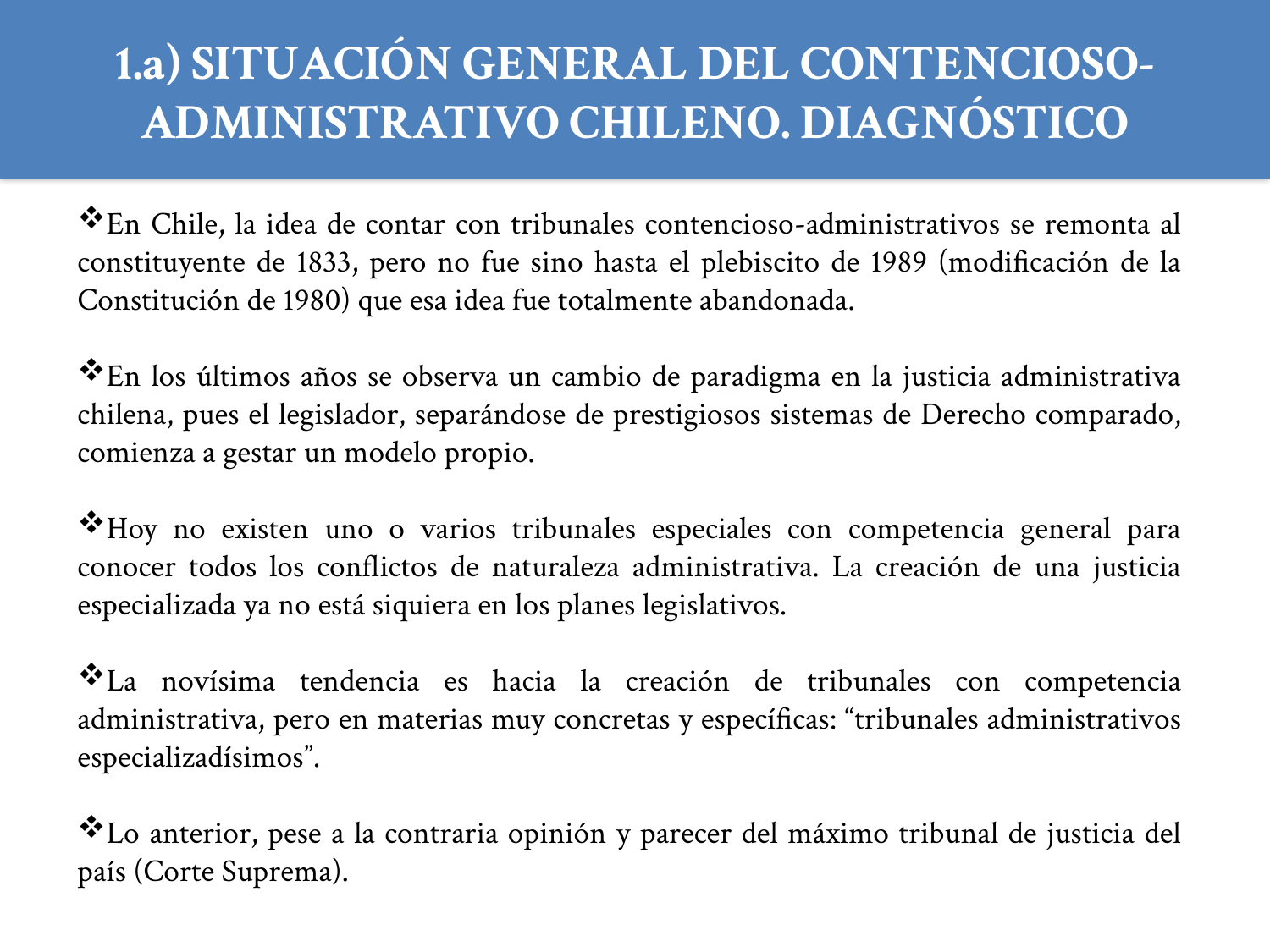

# 1.a) Situación general del contencioso-administrativo chileno. DIAGNÓSTICO

En Chile, la idea de contar con tribunales contencioso-administrativos se remonta al constituyente de 1833, pero no fue sino hasta el plebiscito de 1989 (modificación de la Constitución de 1980) que esa idea fue totalmente abandonada.

En los últimos años se observa un cambio de paradigma en la justicia administrativa chilena, pues el legislador, separándose de prestigiosos sistemas de Derecho comparado, comienza a gestar un modelo propio.

Hoy no existen uno o varios tribunales especiales con competencia general para conocer todos los conflictos de naturaleza administrativa. La creación de una justicia especializada ya no está siquiera en los planes legislativos.

La novísima tendencia es hacia la creación de tribunales con competencia administrativa, pero en materias muy concretas y específicas: “tribunales administrativos especializadísimos”.

Lo anterior, pese a la contraria opinión y parecer del máximo tribunal de justicia del país (Corte Suprema).